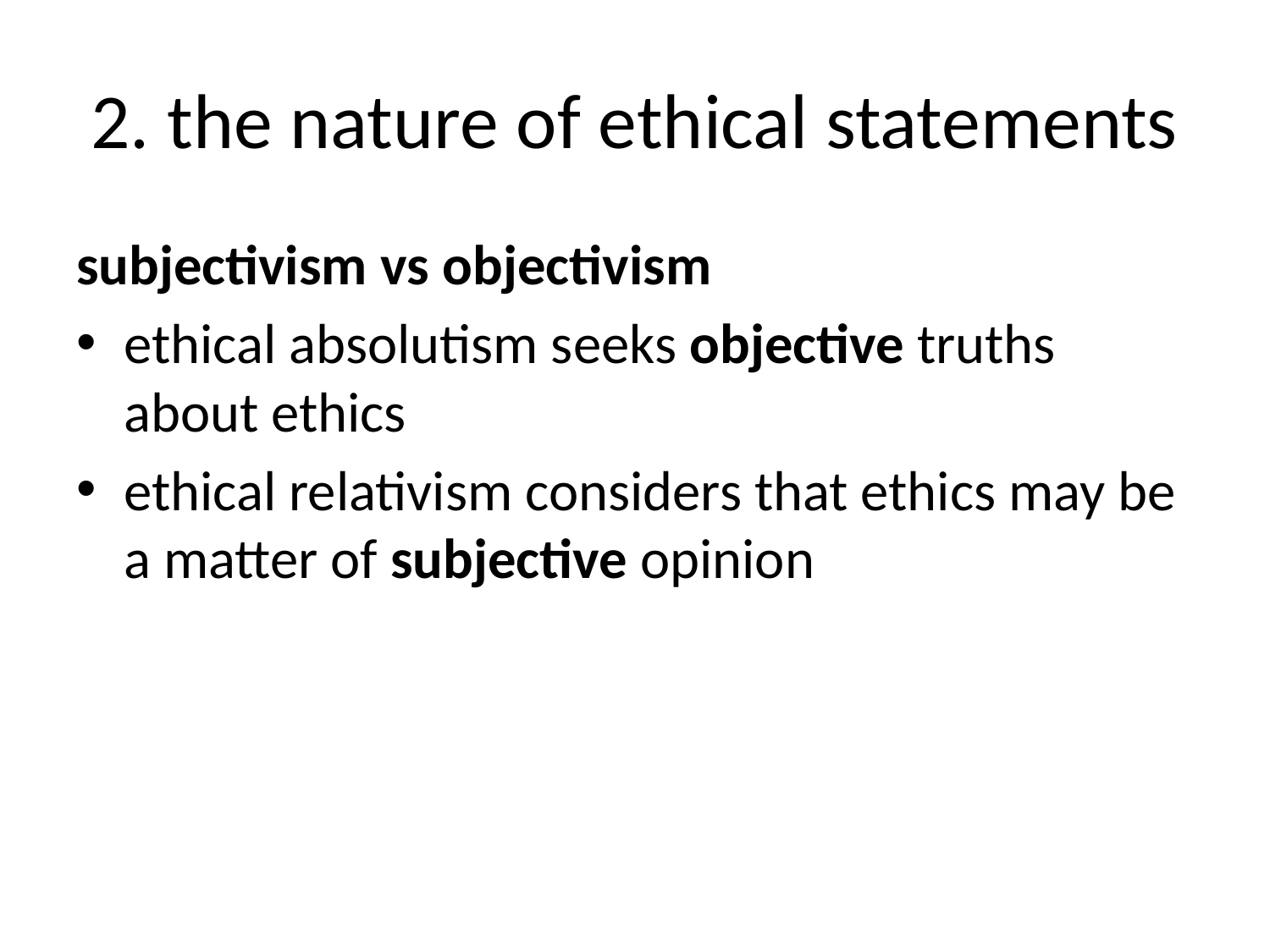

# 2. the nature of ethical statements
subjectivism vs objectivism
ethical absolutism seeks objective truths about ethics
ethical relativism considers that ethics may be a matter of subjective opinion